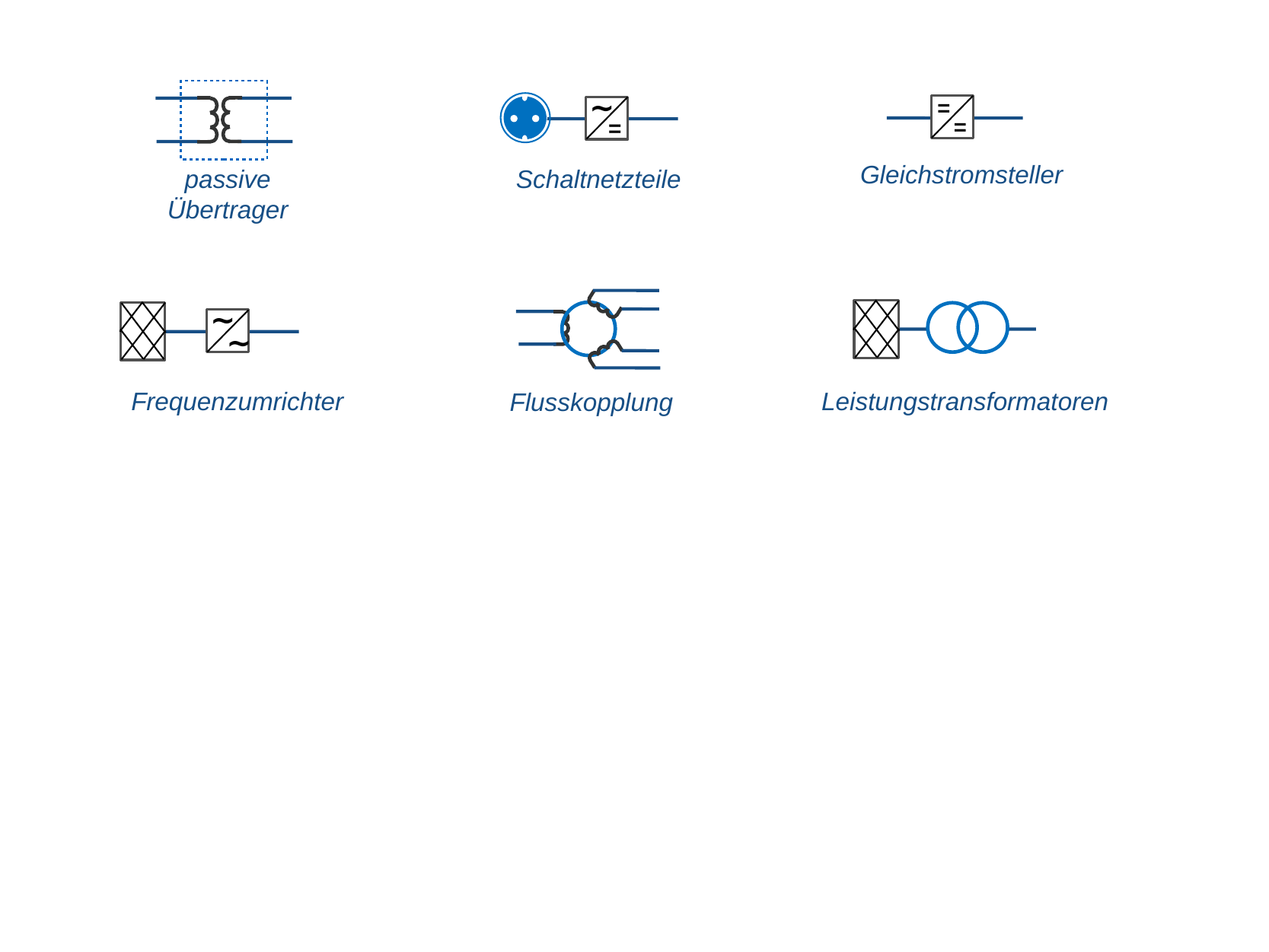

∼

=
=

=

Gleichstromsteller
passive Übertrager
Schaltnetzteile

∼

∼

Frequenzumrichter
Leistungstransformatoren
Flusskopplung